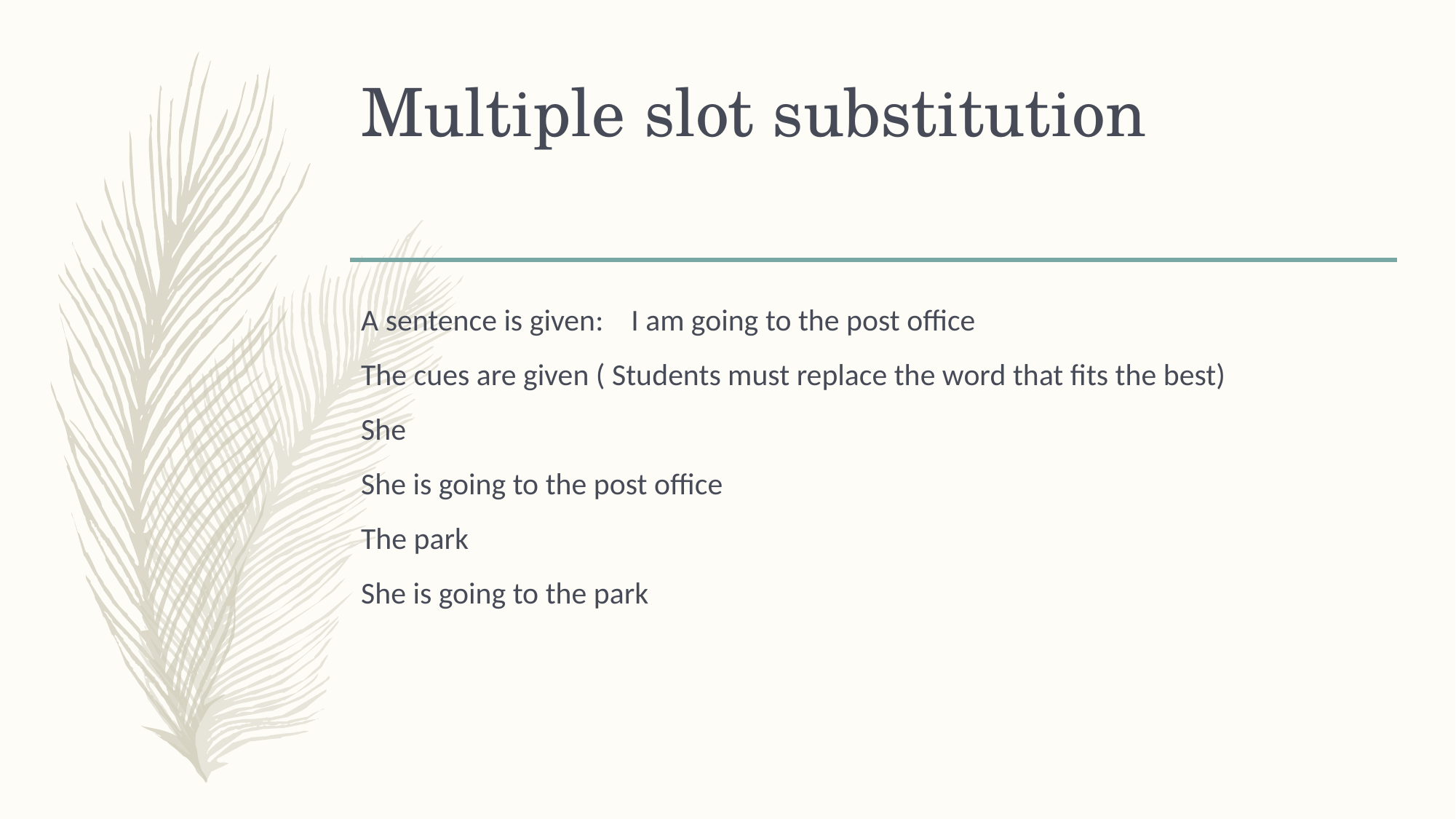

# Multiple slot substitution
A sentence is given:    I am going to the post office
The cues are given ( Students must replace the word that fits the best)
She
She is going to the post office
The park
She is going to the park